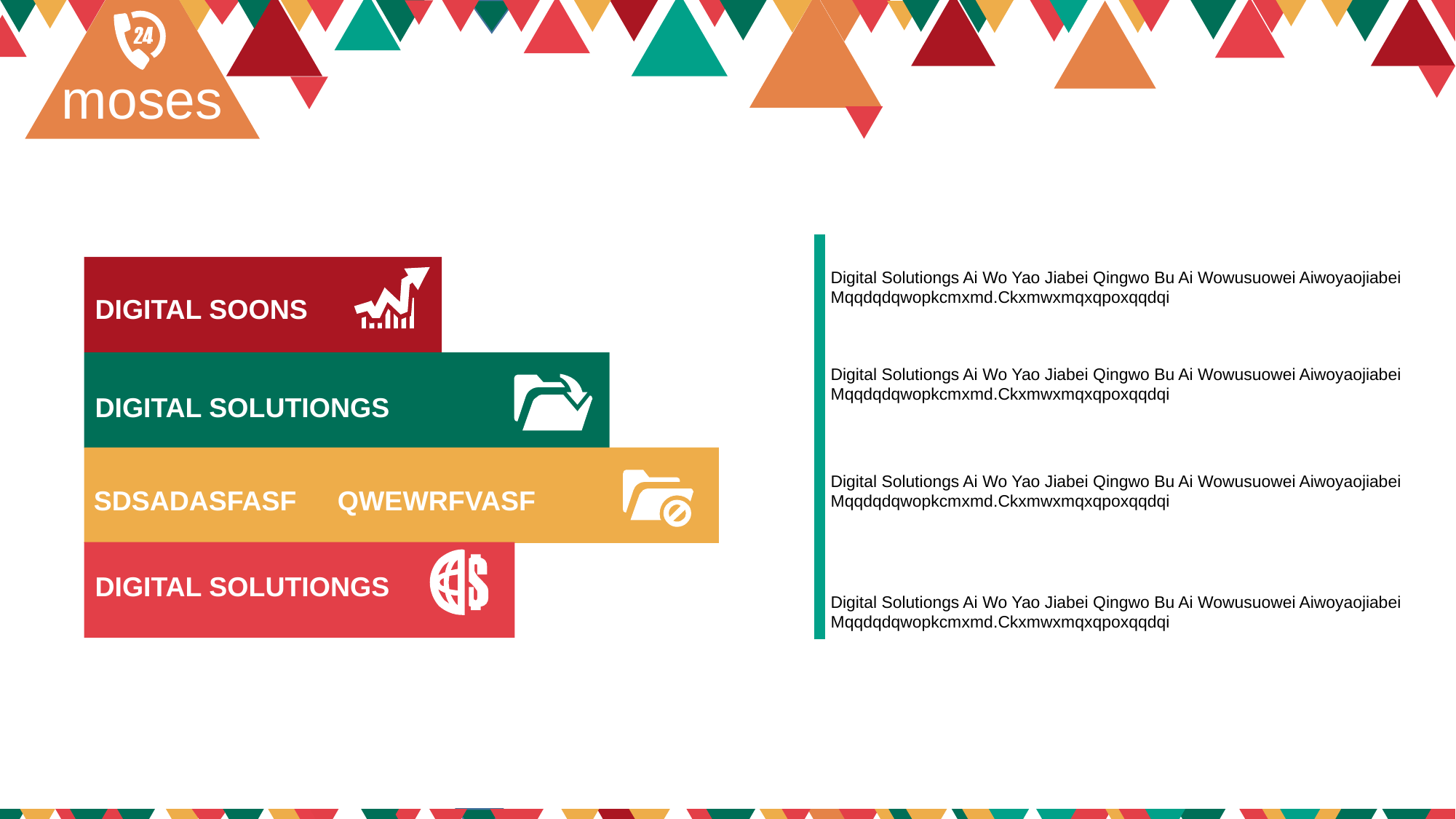

moses

Digital Solutiongs Ai Wo Yao Jiabei Qingwo Bu Ai Wowusuowei Aiwoyaojiabei  Mqqdqdqwopkcmxmd.Ckxmwxmqxqpoxqqdqi

DIGITAL SOONS

Digital Solutiongs Ai Wo Yao Jiabei Qingwo Bu Ai Wowusuowei Aiwoyaojiabei  Mqqdqdqwopkcmxmd.Ckxmwxmqxqpoxqqdqi

DIGITAL SOLUTIONGS

Digital Solutiongs Ai Wo Yao Jiabei Qingwo Bu Ai Wowusuowei Aiwoyaojiabei  Mqqdqdqwopkcmxmd.Ckxmwxmqxqpoxqqdqi

SDSADASFASF
QWEWRFVASF

DIGITAL SOLUTIONGS
Digital Solutiongs Ai Wo Yao Jiabei Qingwo Bu Ai Wowusuowei Aiwoyaojiabei  Mqqdqdqwopkcmxmd.Ckxmwxmqxqpoxqqdqi